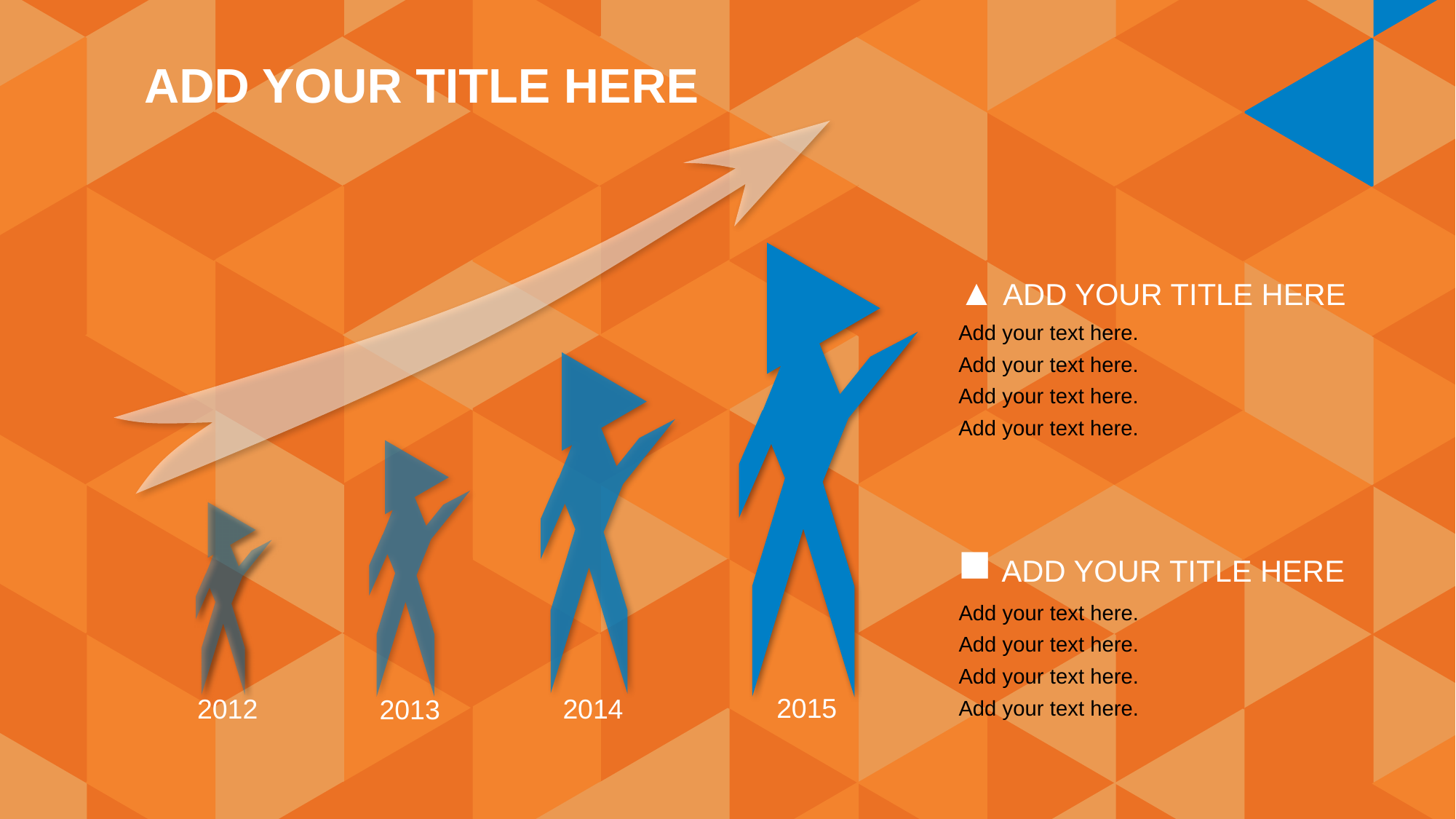

ADD YOUR TITLE HERE

▲ ADD YOUR TITLE HERE
Add your text here.
Add your text here.
Add your text here.
Add your text here.

■ ADD YOUR TITLE HERE
Add your text here.
Add your text here.
Add your text here.
Add your text here.

2015
2012
2014
2013